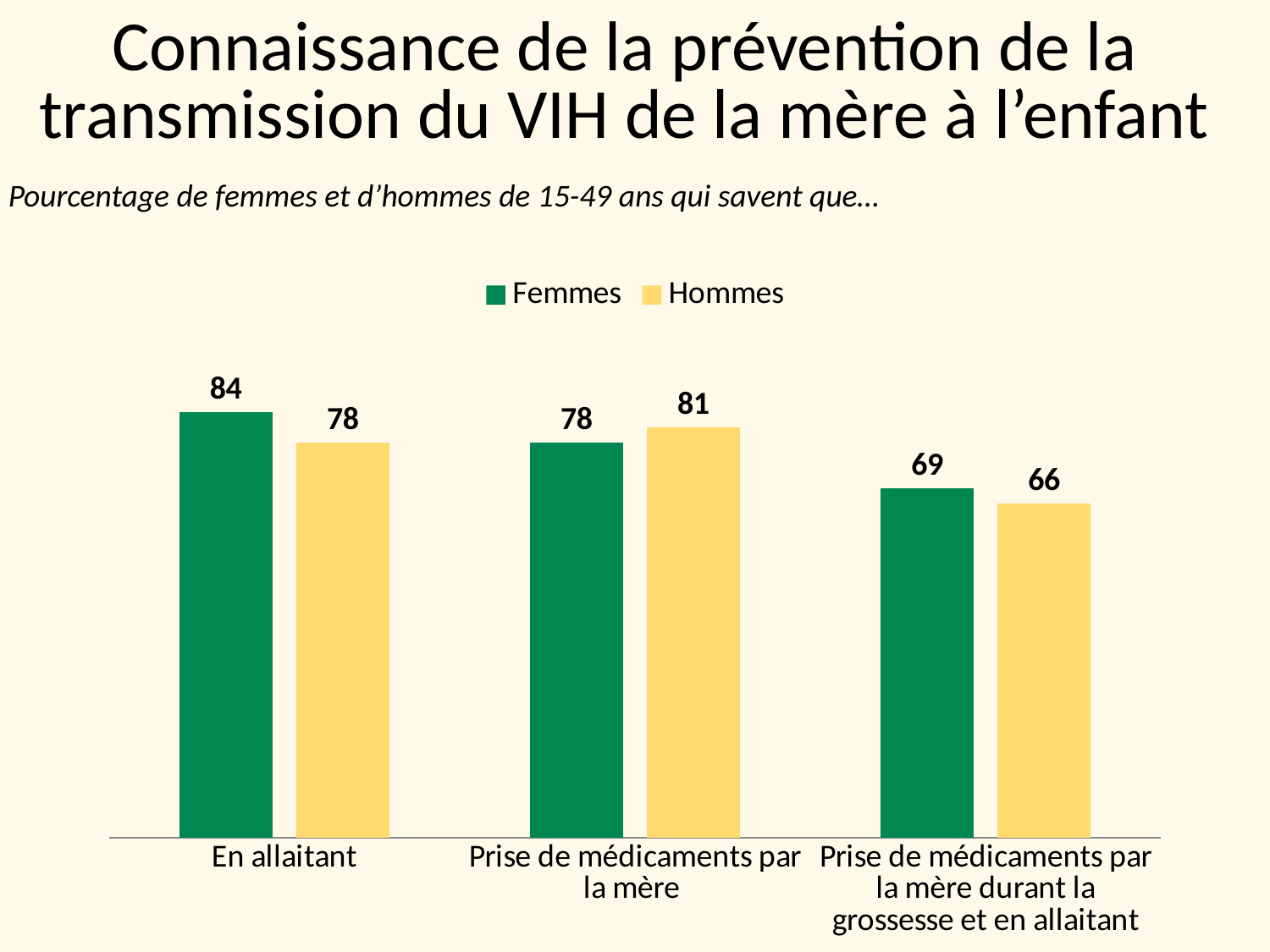

# Connaissance de la prévention de la transmission du VIH de la mère à l’enfant
Pourcentage de femmes et d’hommes de 15-49 ans qui savent que…

### Chart

| Category | Femmes | Hommes |
|---|---|---|
| En allaitant | 84.0 | 78.0 |
| Prise de médicaments par la mère  | 78.0 | 81.0 |
| Prise de médicaments par la mère durant la grossesse et en allaitant | 69.0 | 66.0 |